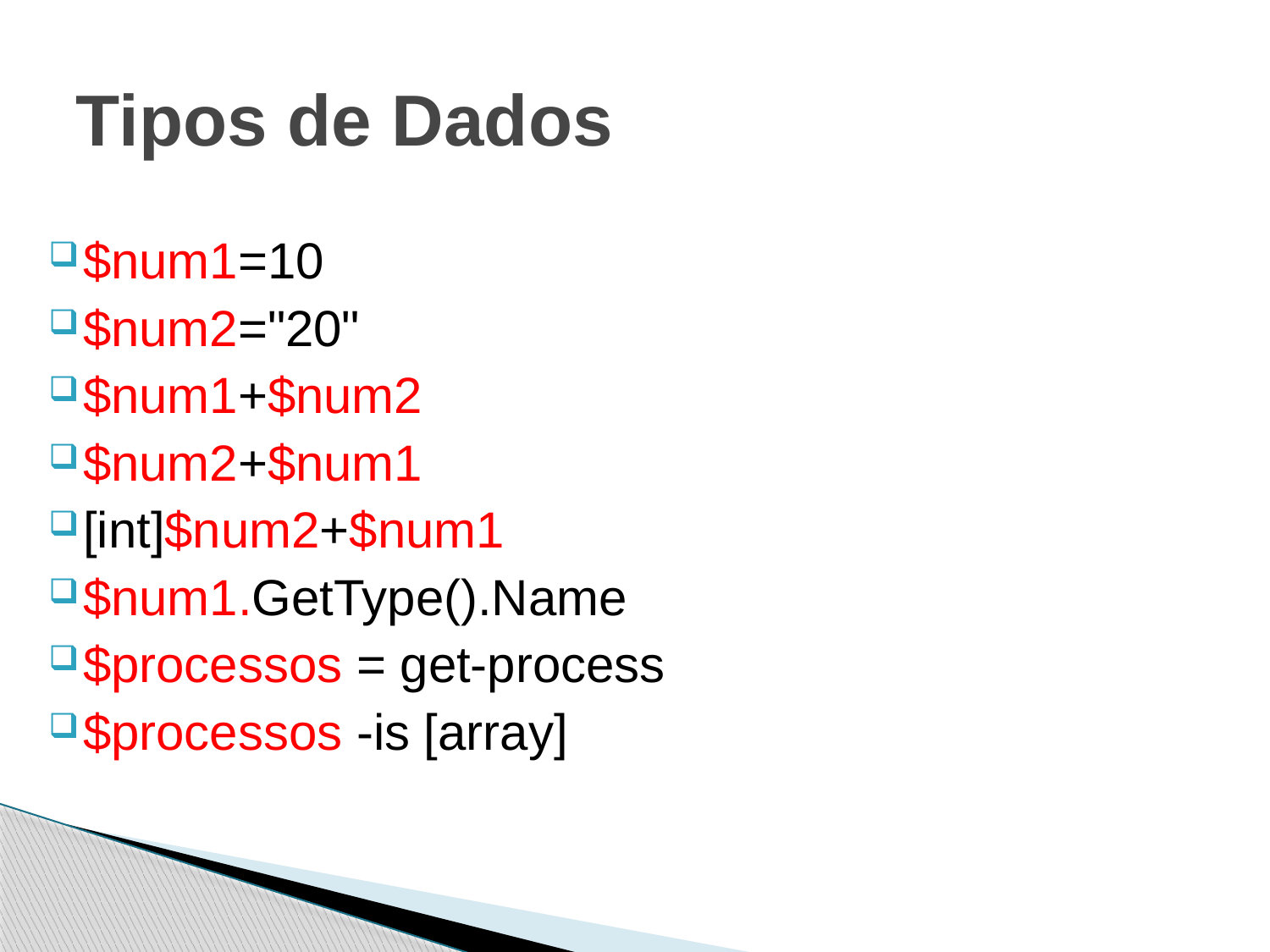

# Tipos de Dados
$num1=10
$num2="20"
$num1+$num2
$num2+$num1
[int]$num2+$num1
$num1.GetType().Name
$processos = get-process
$processos -is [array]